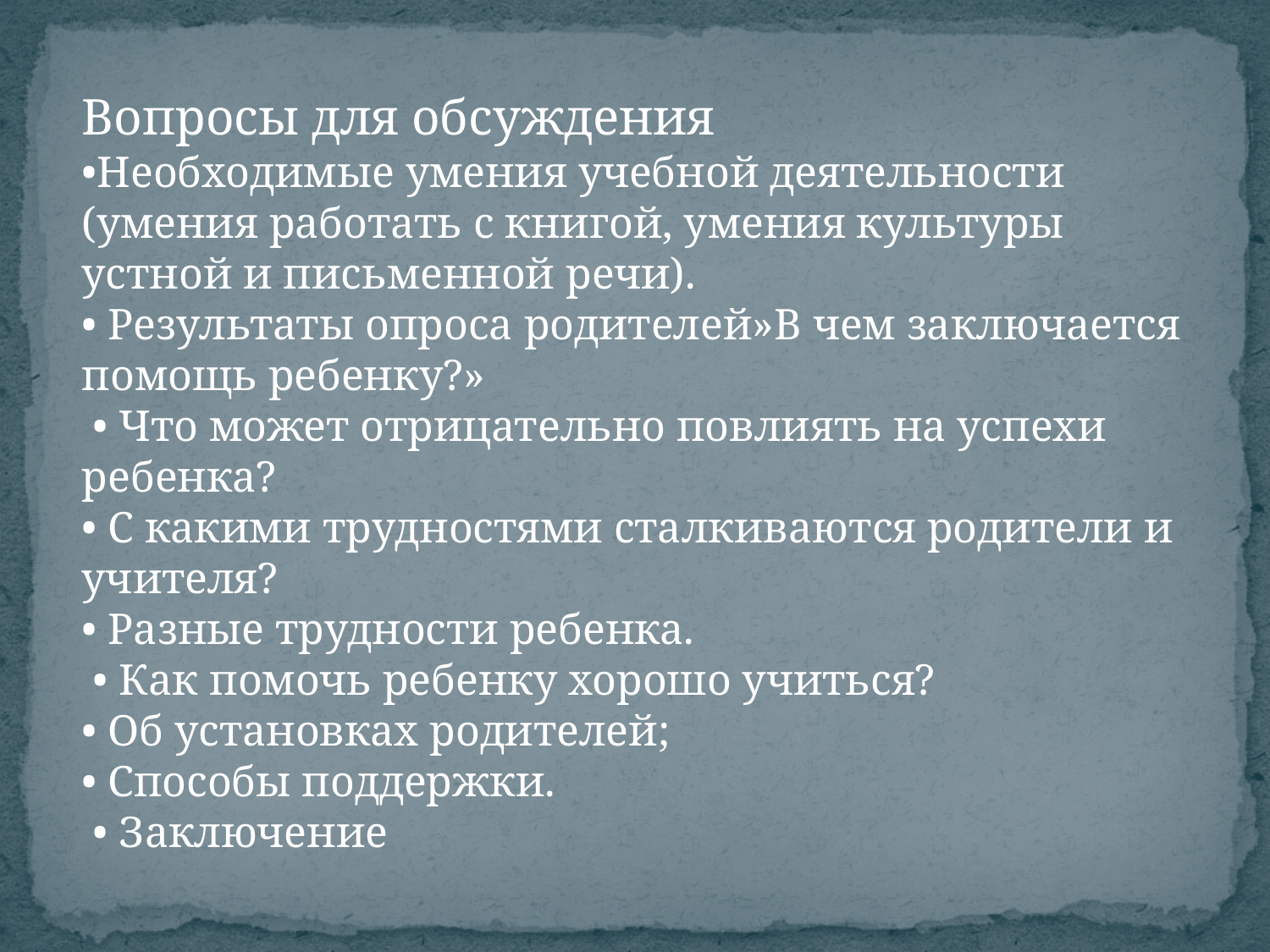

Вопросы для обсуждения
•Необходимые умения учебной деятельности (умения работать с книгой, умения культуры устной и письменной речи).
• Результаты опроса родителей»В чем заключается помощь ребенку?»
 • Что может отрицательно повлиять на успехи ребенка?
• С какими трудностями сталкиваются родители и учителя?
• Разные трудности ребенка.
 • Как помочь ребенку хорошо учиться?
• Об установках родителей;
• Способы поддержки.
 • Заключение